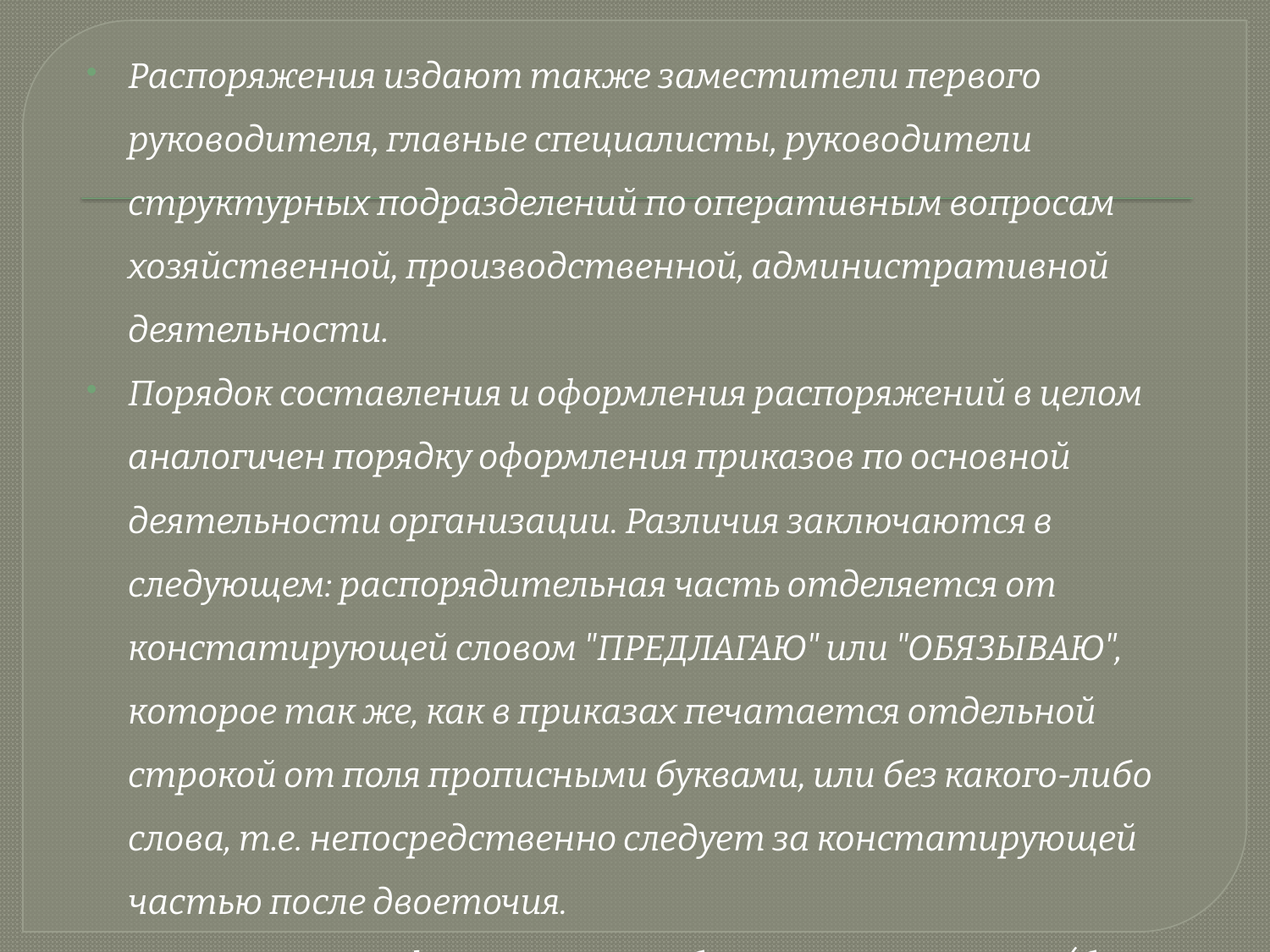

Распоряжения издают также заместители первого руководителя, главные специалисты, руководители структурных подразделений по оперативным вопросам хозяйственной, производственной, административной деятельности.
Порядок составления и оформления распоряжений в целом аналогичен порядку оформления приказов по основной деятельности организации. Различия заключаются в следующем: распорядительная часть отделяется от констатирующей словом "ПРЕДЛАГАЮ" или "ОБЯЗЫВАЮ", которое так же, как в приказах печатается отдельной строкой от поля прописными буквами, или без какого-либо слова, т.е. непосредственно следует за констатирующей частью после двоеточия.
Распоряжения оформляются на бланке распоряжения (бланк конкретного вида документа).